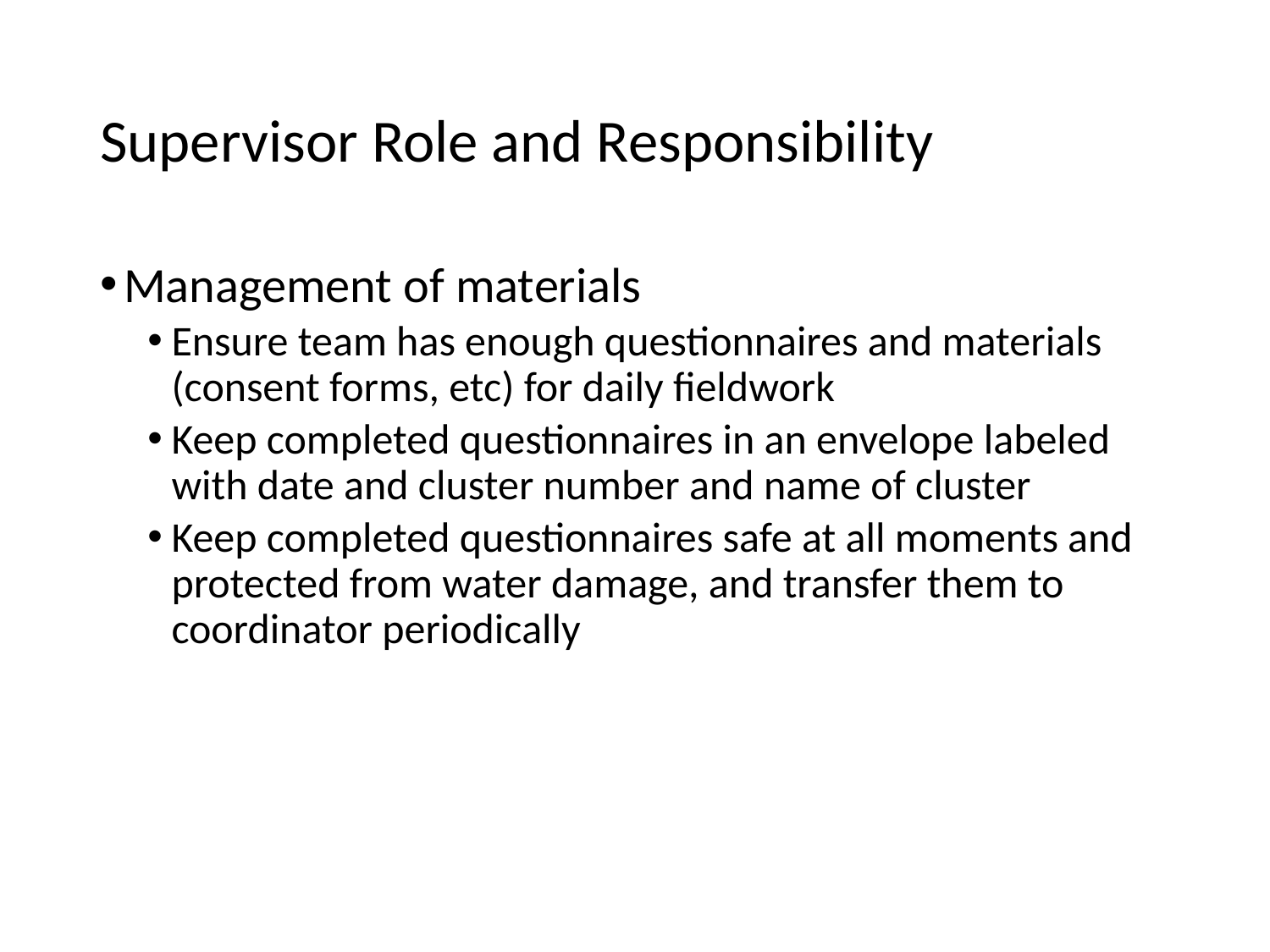

# Supervisor Role and Responsibility
Management of materials
Ensure team has enough questionnaires and materials (consent forms, etc) for daily fieldwork
Keep completed questionnaires in an envelope labeled with date and cluster number and name of cluster
Keep completed questionnaires safe at all moments and protected from water damage, and transfer them to coordinator periodically